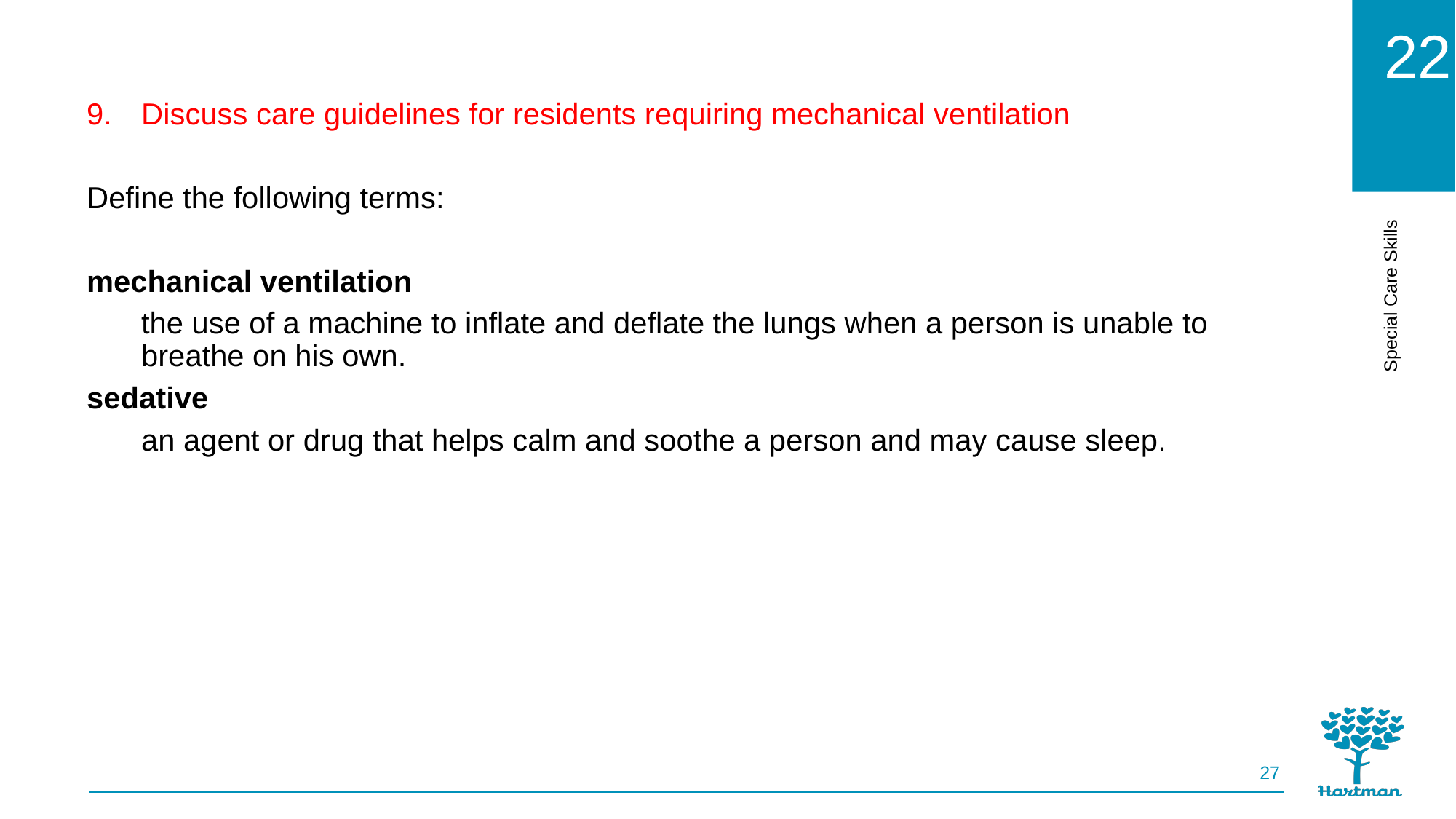

Discuss care guidelines for residents requiring mechanical ventilation

Define the following terms:

mechanical ventilation
the use of a machine to inflate and deflate the lungs when a person is unable to breathe on his own.
sedative
an agent or drug that helps calm and soothe a person and may cause sleep.

27